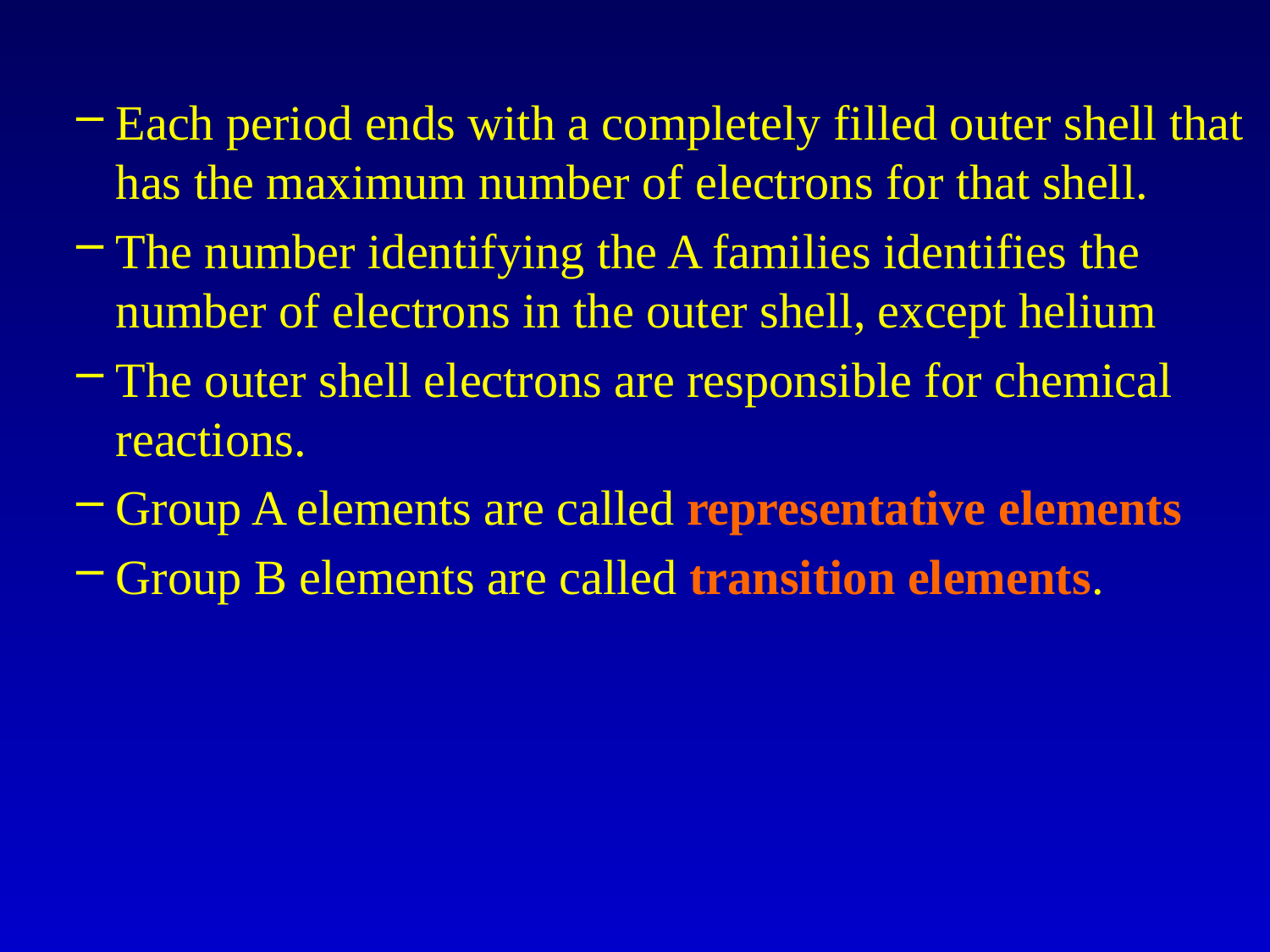

Each period ends with a completely filled outer shell that has the maximum number of electrons for that shell.
The number identifying the A families identifies the number of electrons in the outer shell, except helium
The outer shell electrons are responsible for chemical reactions.
Group A elements are called representative elements
Group B elements are called transition elements.